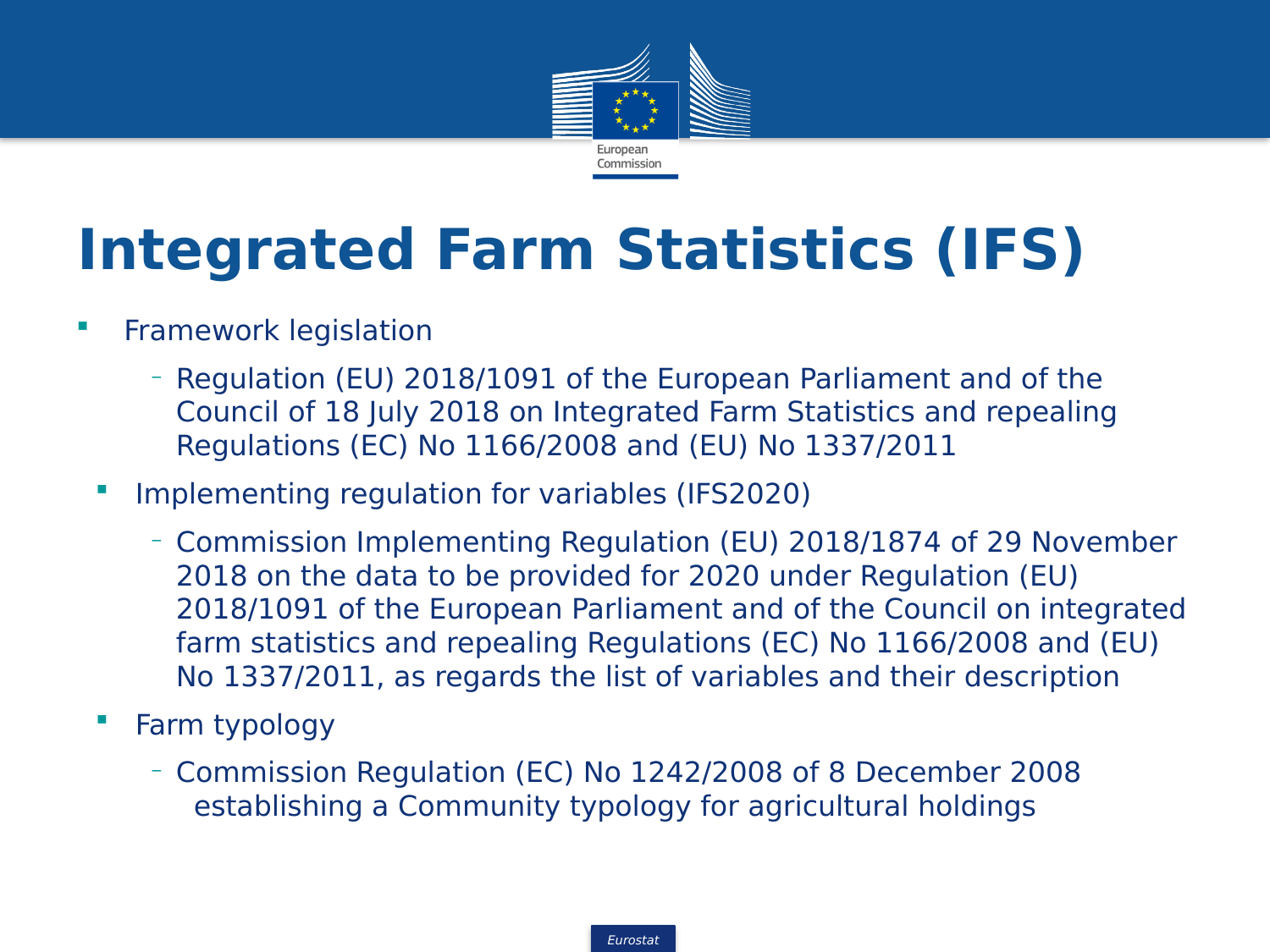

# Integrated Farm Statistics (IFS)
Framework legislation
Regulation (EU) 2018/1091 of the European Parliament and of the Council of 18 July 2018 on Integrated Farm Statistics and repealing Regulations (EC) No 1166/2008 and (EU) No 1337/2011
Implementing regulation for variables (IFS2020)
Commission Implementing Regulation (EU) 2018/1874 of 29 November 2018 on the data to be provided for 2020 under Regulation (EU) 2018/1091 of the European Parliament and of the Council on integrated farm statistics and repealing Regulations (EC) No 1166/2008 and (EU) No 1337/2011, as regards the list of variables and their description
Farm typology
Commission Regulation (EC) No 1242/2008 of 8 December 2008
  establishing a Community typology for agricultural holdings